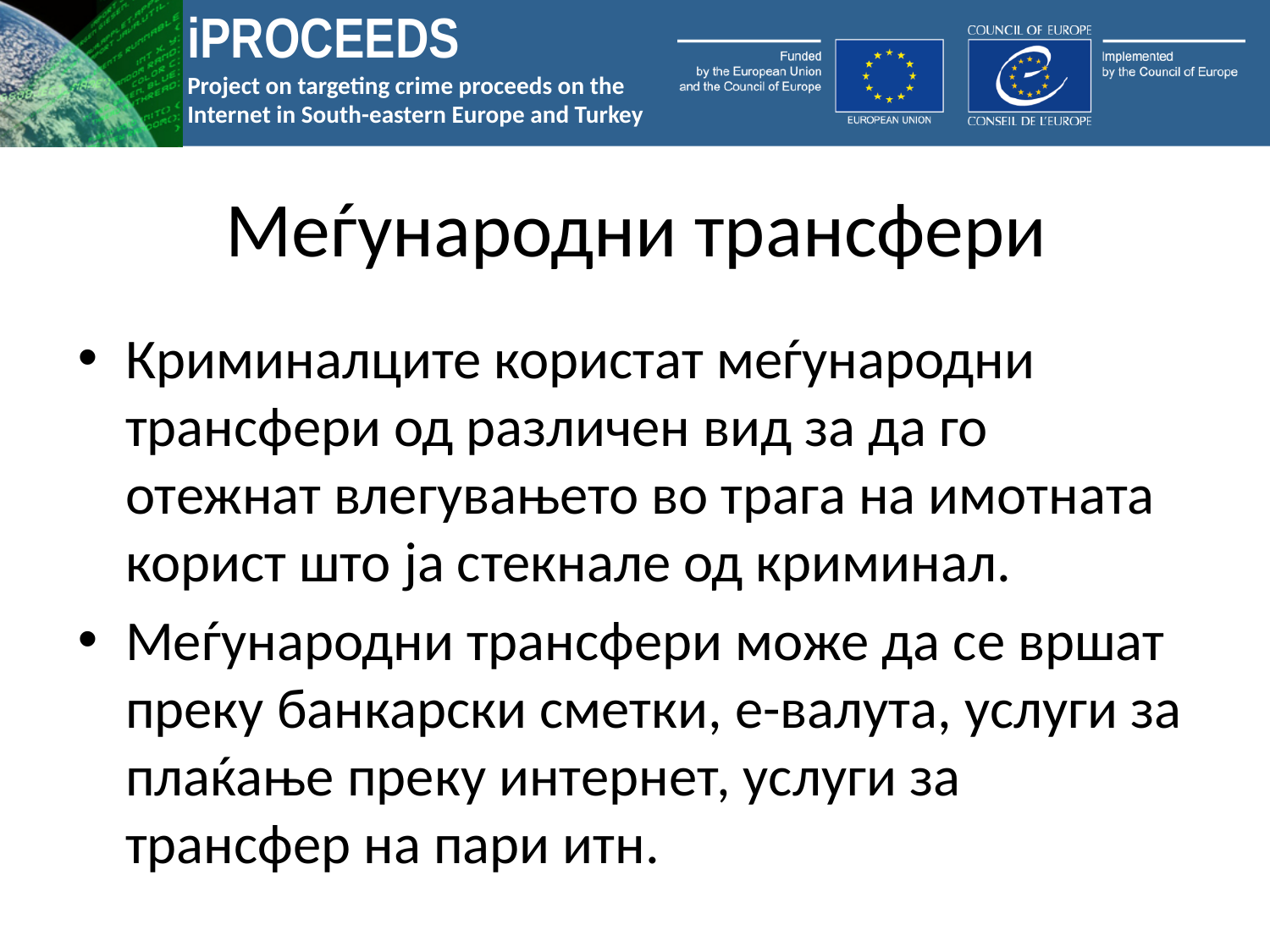

# Меѓународни трансфери
Криминалците користат меѓународни трансфери од различен вид за да го отежнат влегувањето во трага на имотната корист што ја стекнале од криминал.
Меѓународни трансфери може да се вршат преку банкарски сметки, е-валута, услуги за плаќање преку интернет, услуги за трансфер на пари итн.